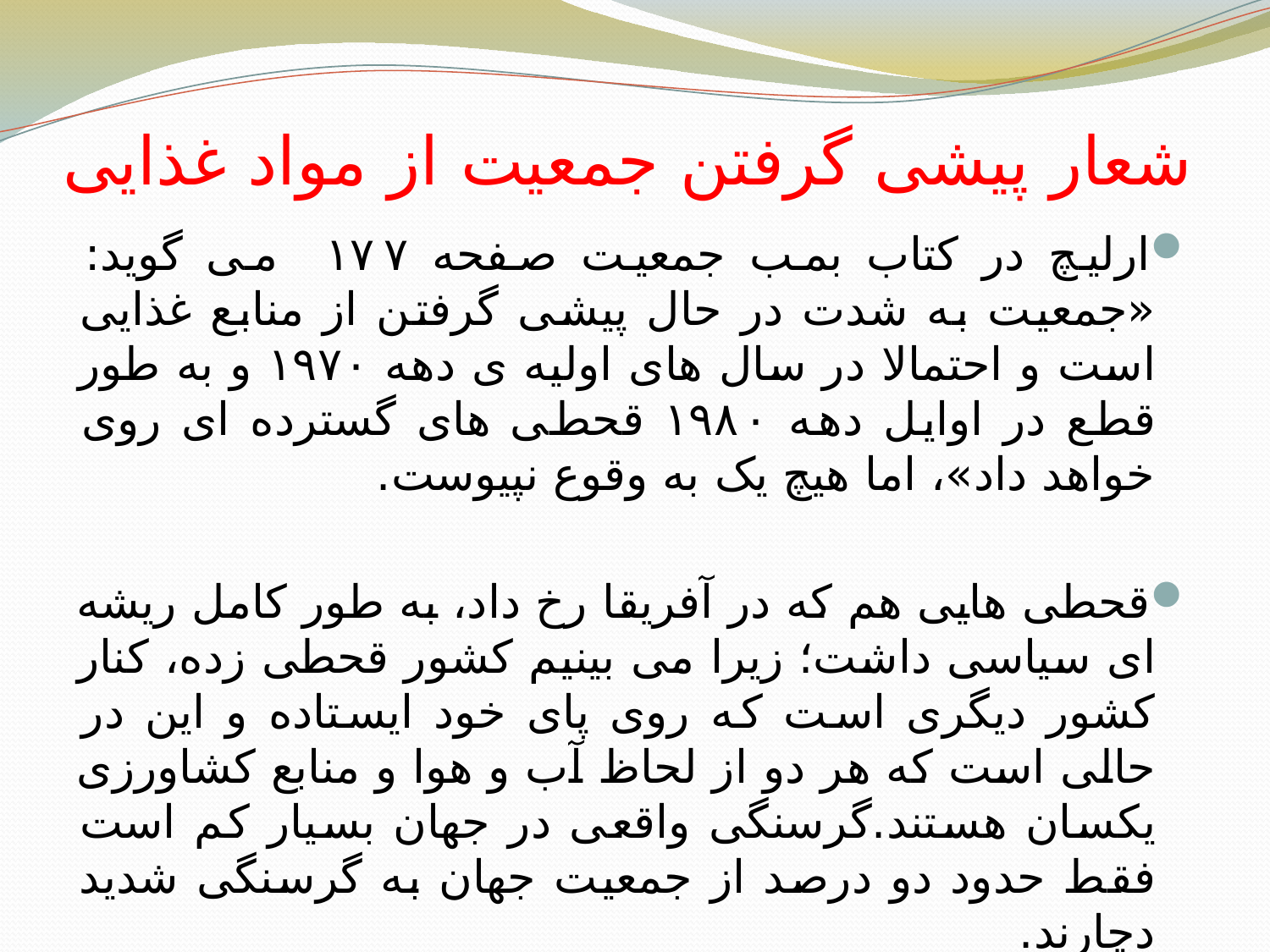

# شعار پیشی گرفتن جمعیت از مواد غذایی
ارلیچ در کتاب بمب جمعیت صفحه ۱۷۷  می گوید: «جمعیت به شدت در حال پیشی گرفتن از منابع غذایی است و احتمالا در سال های اولیه ی دهه ۱۹۷۰ و به طور قطع در اوایل دهه ۱۹۸۰ قحطی های گسترده ای روی خواهد داد»، اما هیچ یک به وقوع نپیوست.

قحطی هایی هم که در آفریقا رخ داد، به طور کامل ریشه ای سیاسی داشت؛ زیرا می بینیم کشور قحطی زده، کنار کشور دیگری است که روی پای خود ایستاده و این در حالی است که هر دو از لحاظ آب و هوا و منابع کشاورزی یکسان هستند.گرسنگی واقعی در جهان بسیار کم است فقط حدود دو درصد از جمعیت جهان به گرسنگی شدید دچارند.